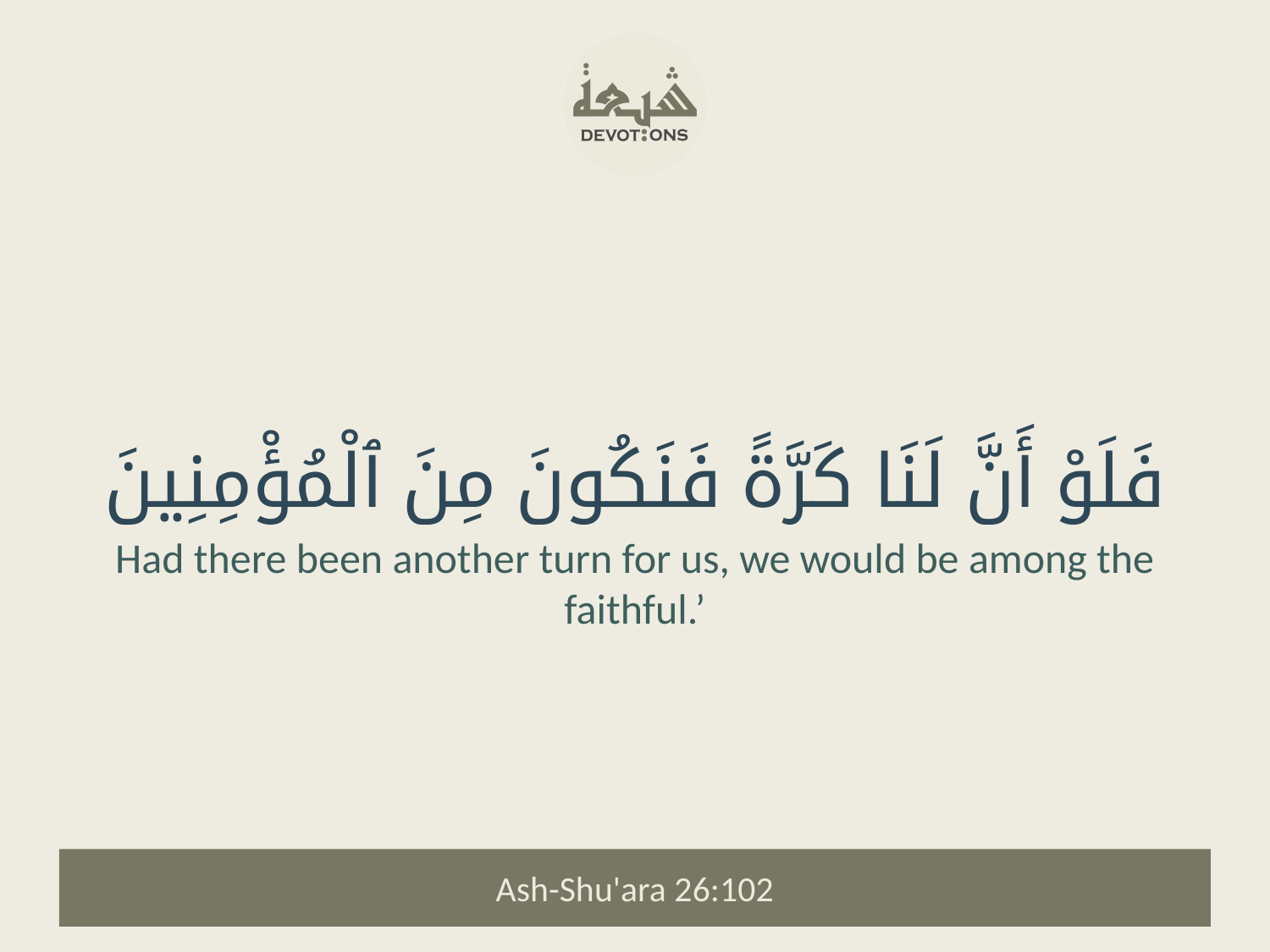

فَلَوْ أَنَّ لَنَا كَرَّةً فَنَكُونَ مِنَ ٱلْمُؤْمِنِينَ
Had there been another turn for us, we would be among the faithful.’
Ash-Shu'ara 26:102